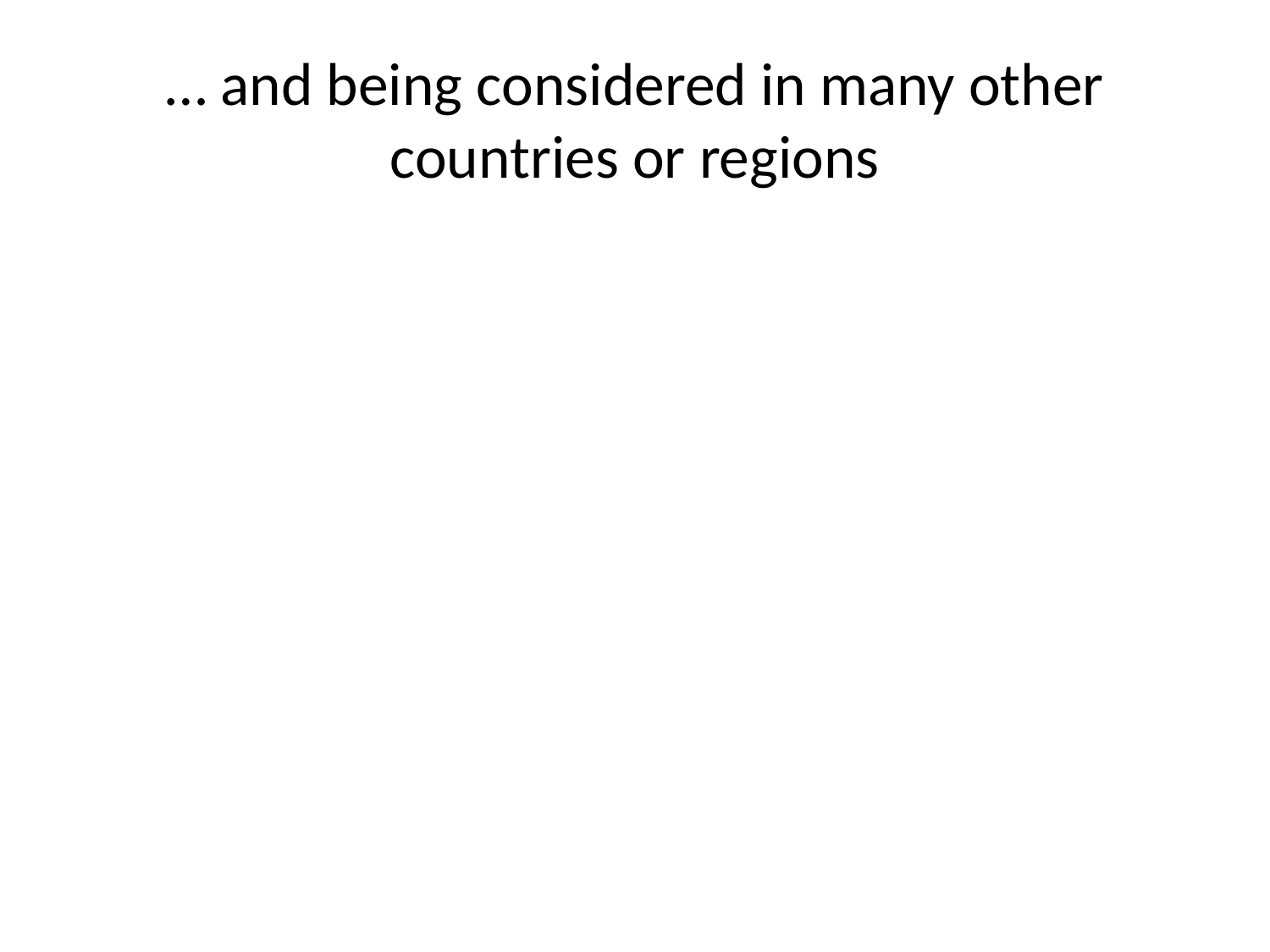

# … and being considered in many other countries or regions